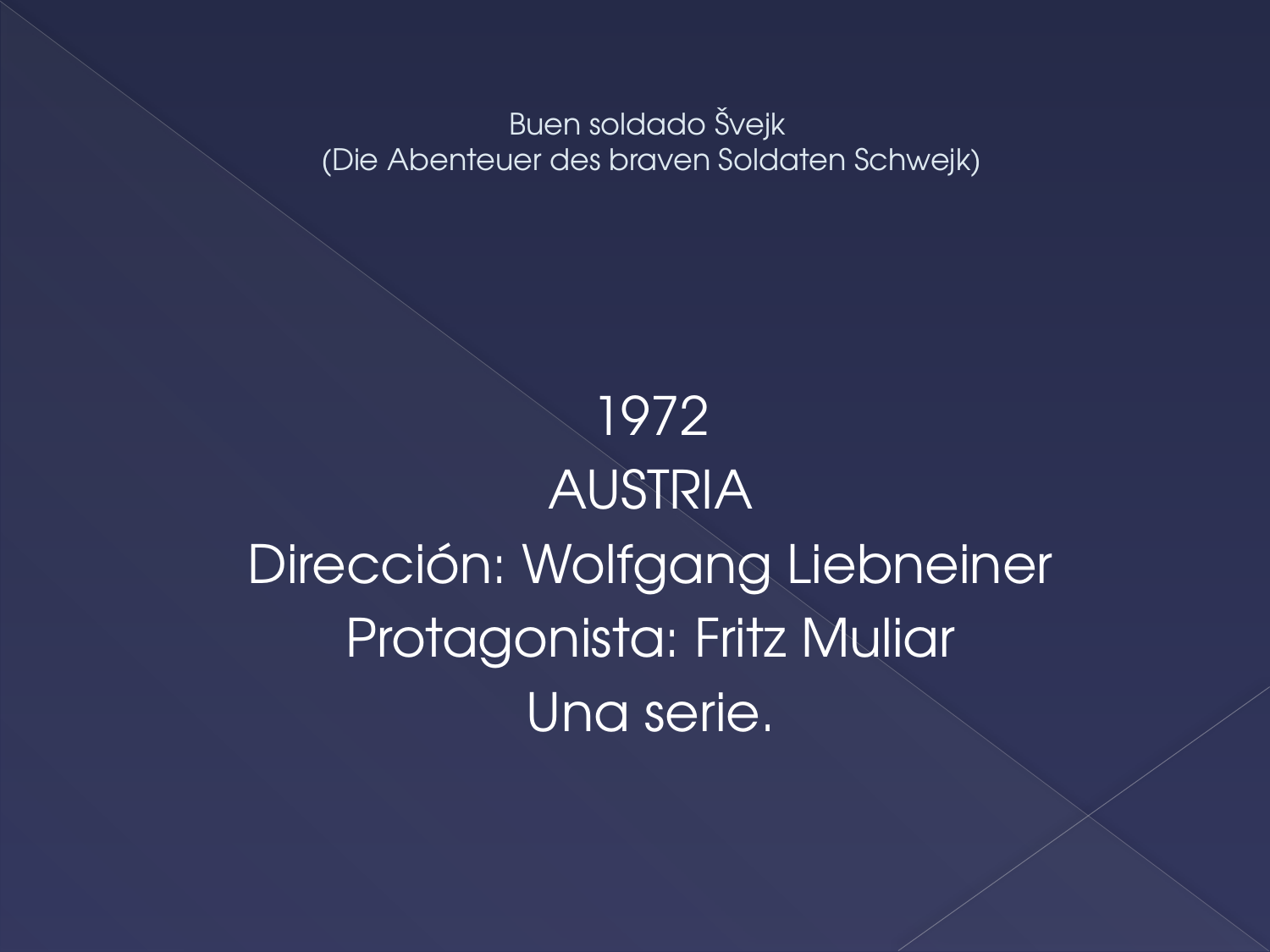

# Buen soldado Švejk (Die Abenteuer des braven Soldaten Schwejk)
1972
AUSTRIA
Dirección: Wolfgang Liebneiner
Protagonista: Fritz Muliar
Una serie.